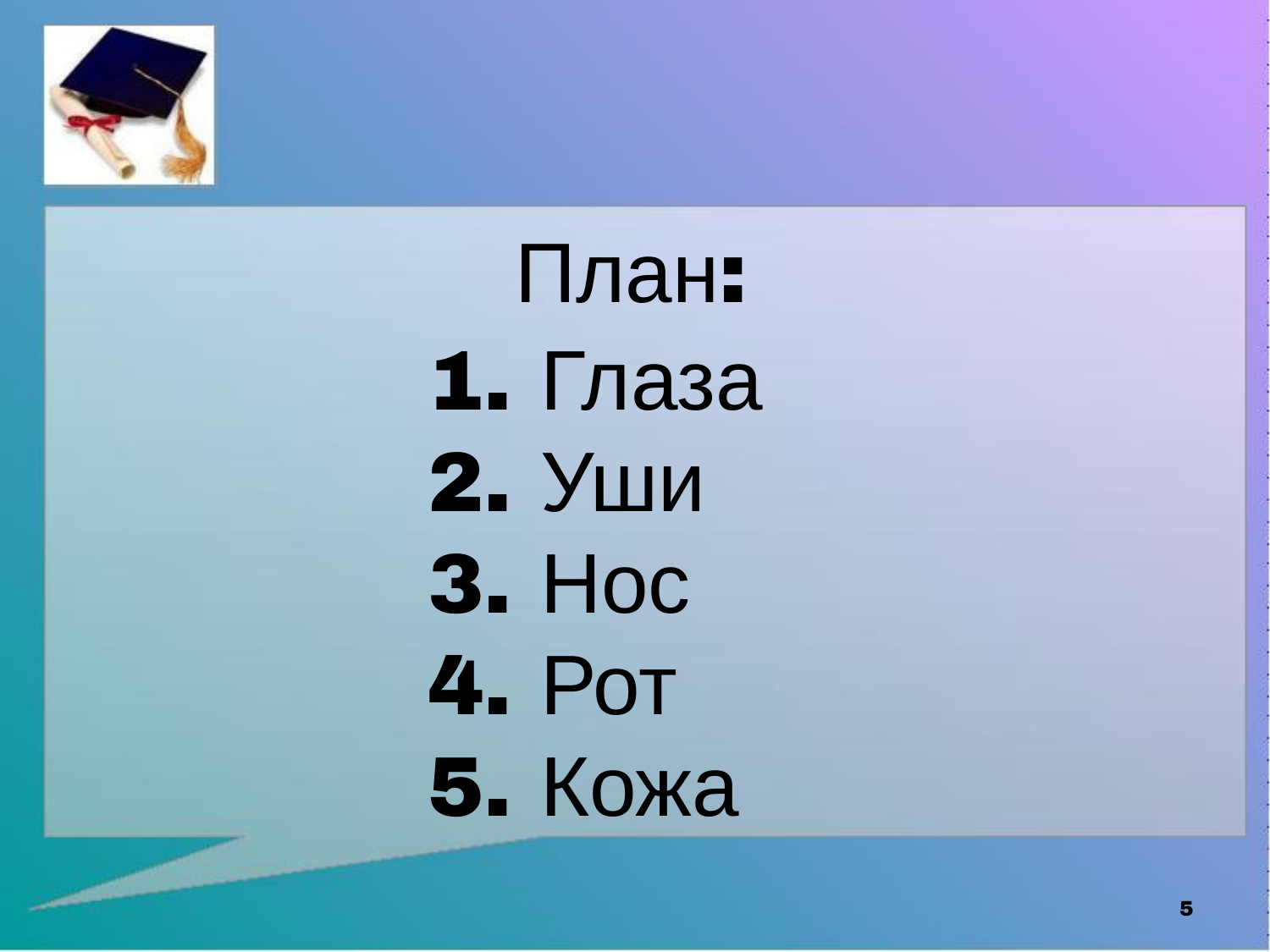

План:
1. Глаза
2. Уши
3. Нос
4. Рот
5. Кожа
5